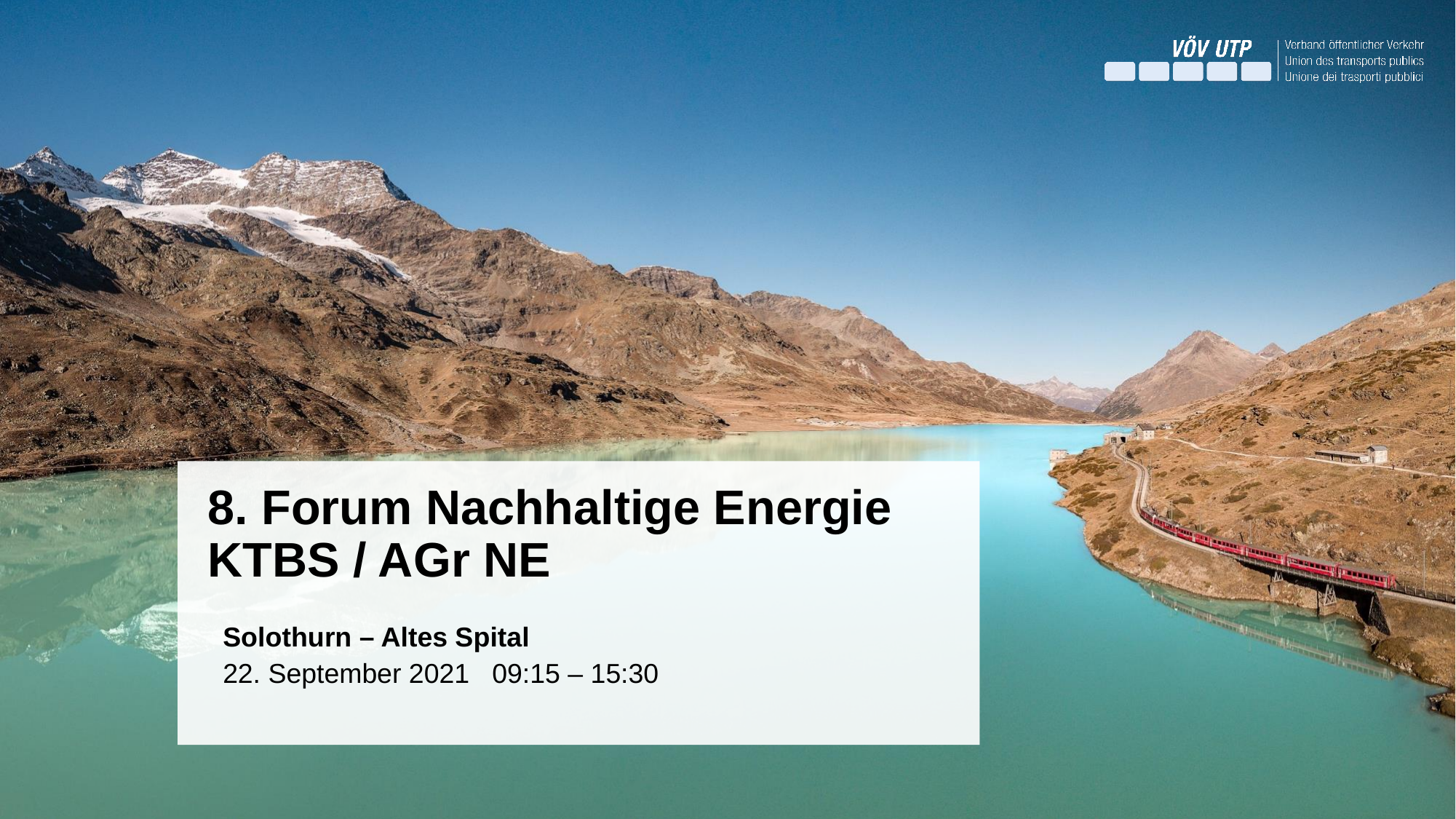

# 8. Forum Nachhaltige Energie KTBS / AGr NE
Solothurn – Altes Spital
22. September 2021   09:15 – 15:30